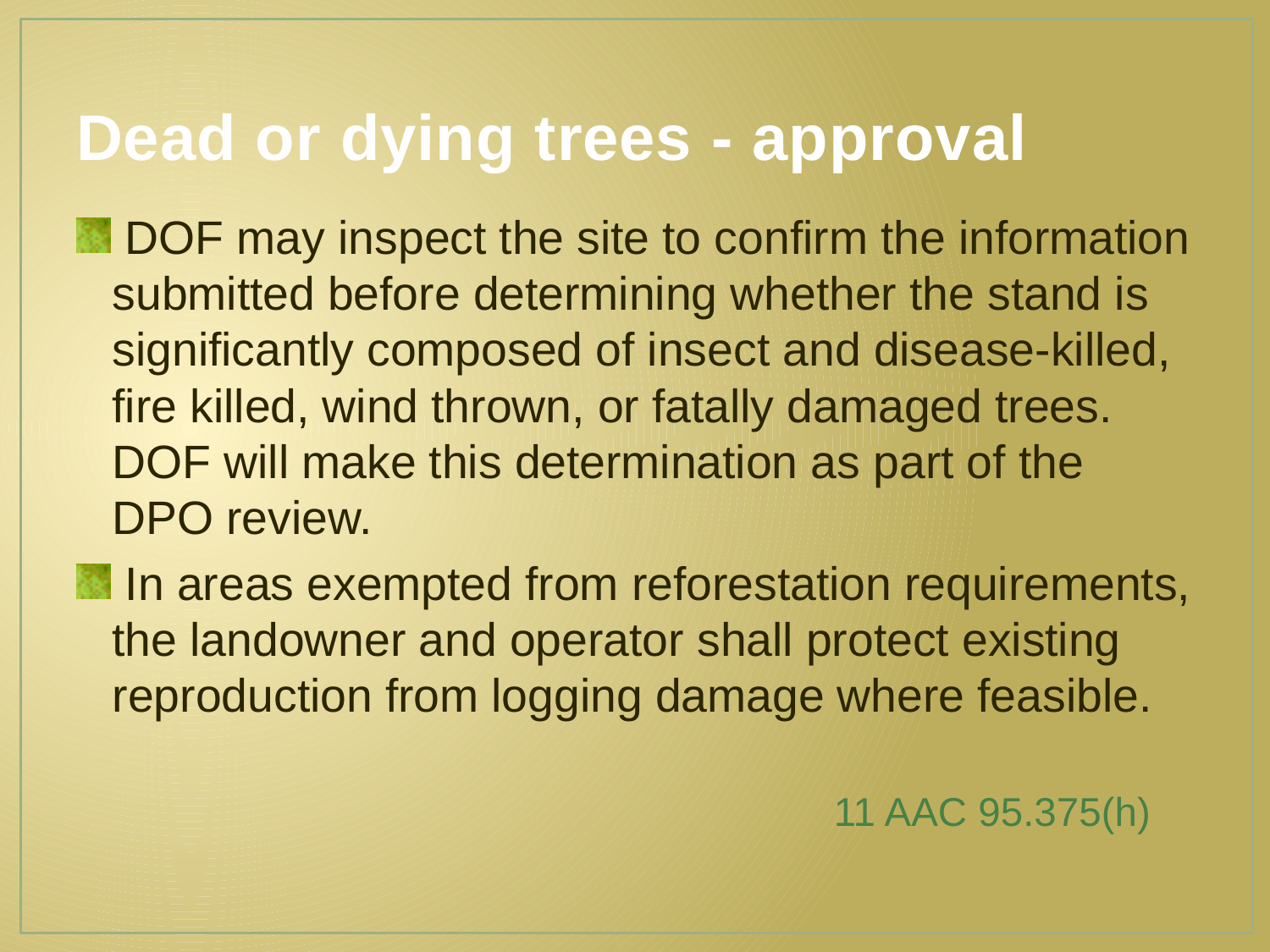

# Dead or dying trees - approval
 DOF may inspect the site to confirm the information submitted before determining whether the stand is significantly composed of insect and disease-killed, fire killed, wind thrown, or fatally damaged trees.  DOF will make this determination as part of the DPO review.
 In areas exempted from reforestation requirements, the landowner and operator shall protect existing reproduction from logging damage where feasible.

						   11 AAC 95.375(h)